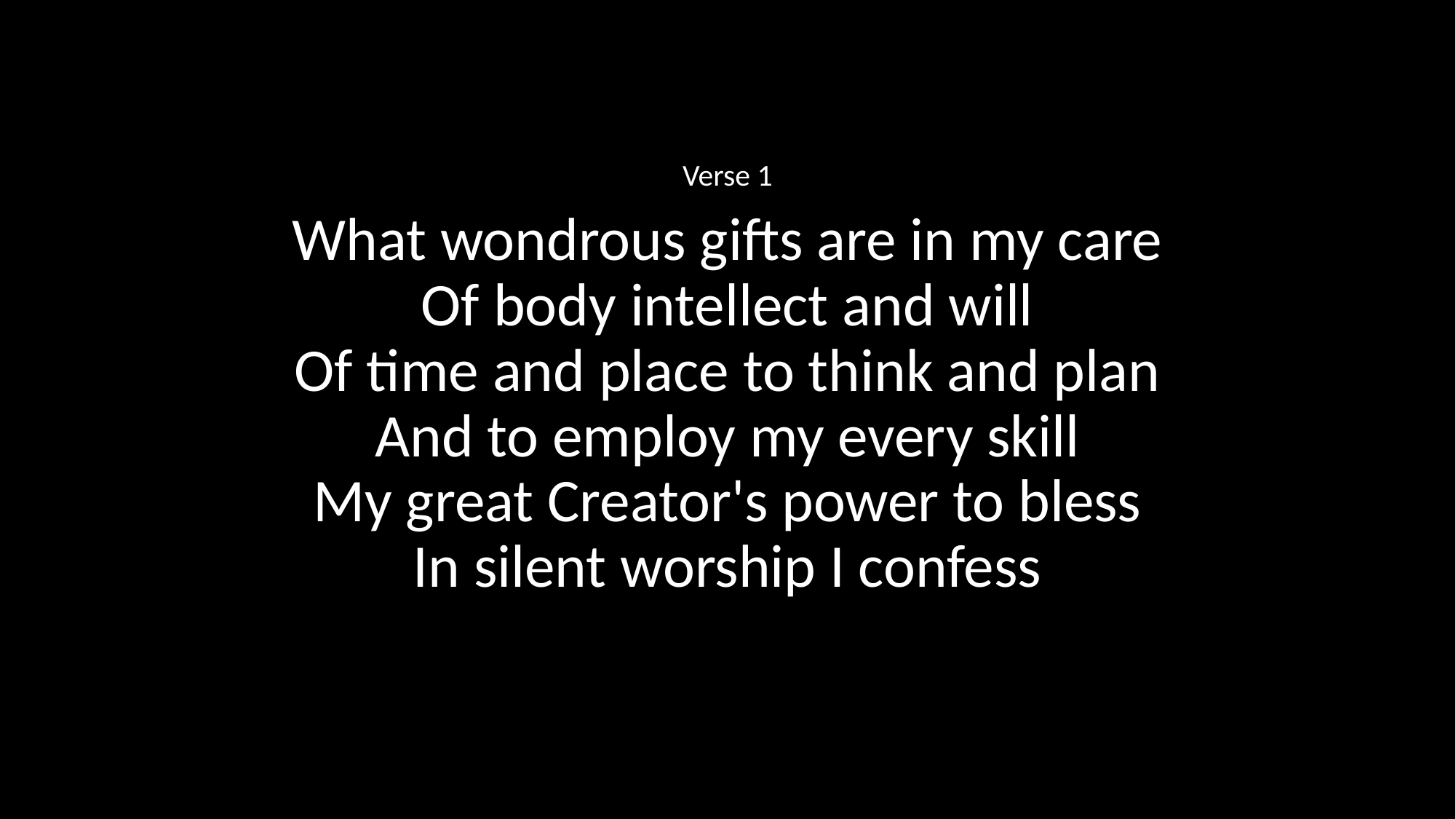

Verse 1
What wondrous gifts are in my care
Of body intellect and will
Of time and place to think and plan
And to employ my every skill
My great Creator's power to bless
In silent worship I confess